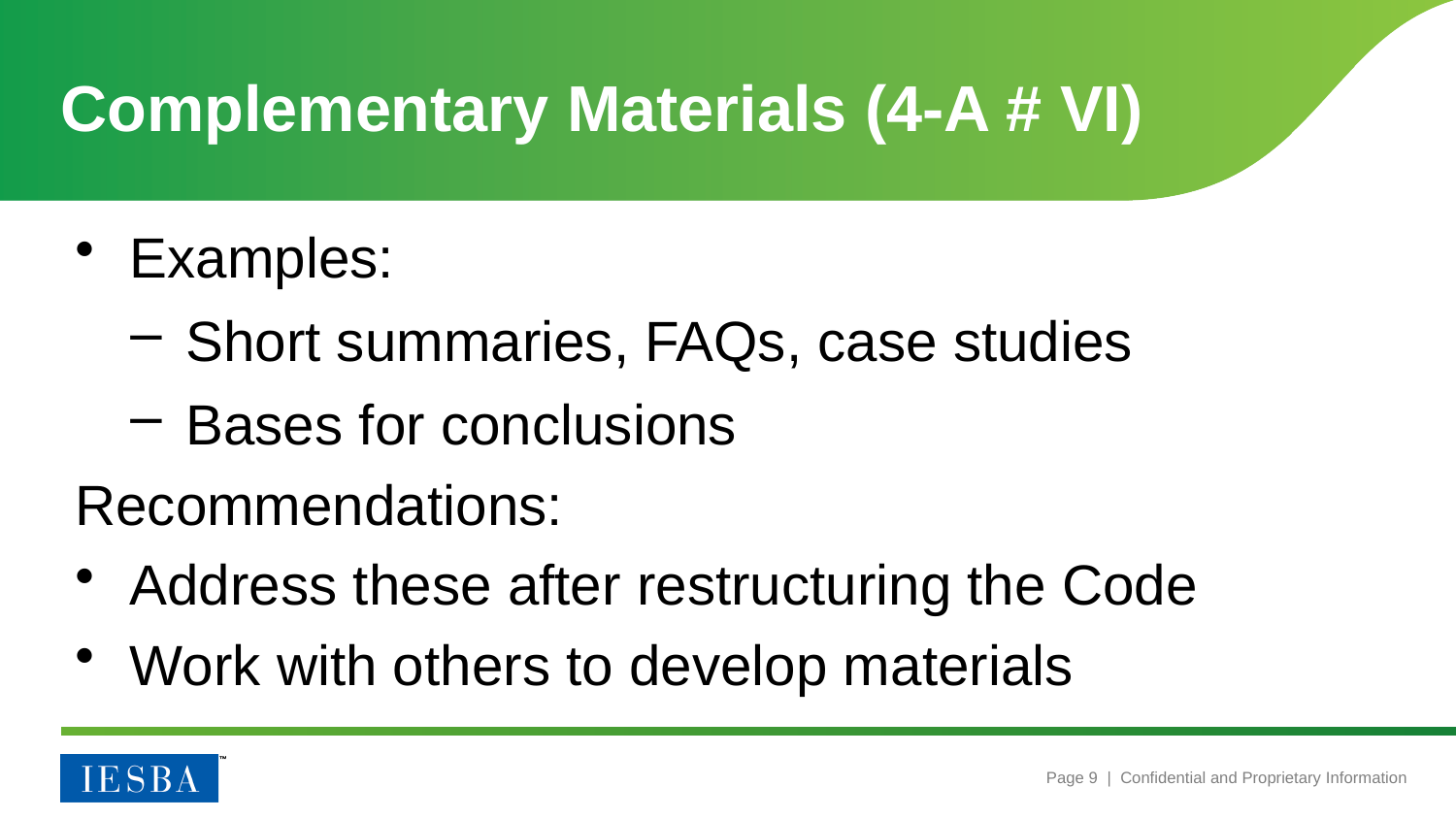

# Complementary Materials (4-A # VI)
Examples:
Short summaries, FAQs, case studies
Bases for conclusions
Recommendations:
Address these after restructuring the Code
Work with others to develop materials